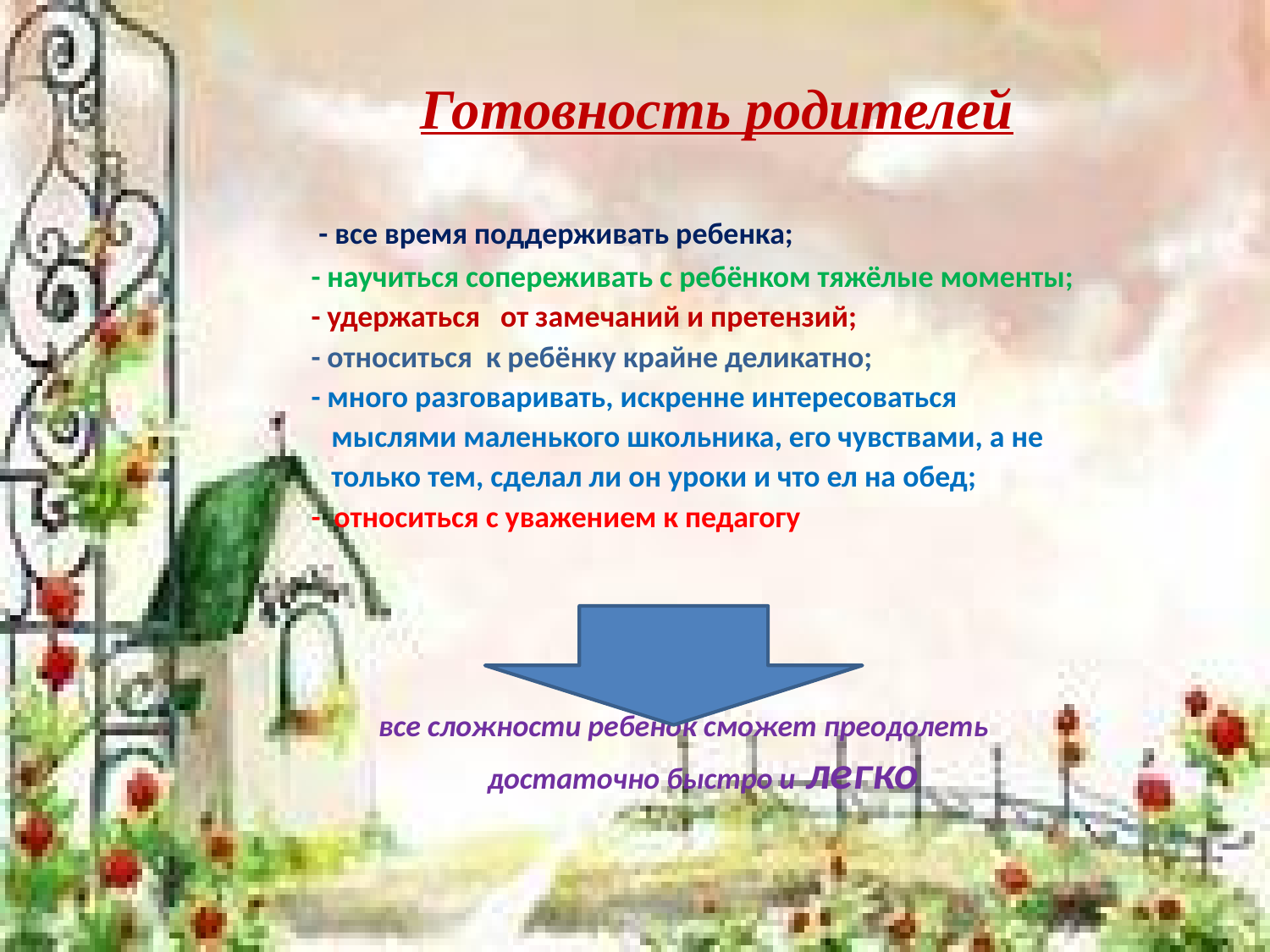

# Готовность родителей
  - все время поддерживать ребенка;
  - научиться сопереживать с ребёнком тяжёлые моменты;
  - удержаться   от замечаний и претензий;
  - относиться  к ребёнку крайне деликатно;
  - много разговаривать, искренне интересоваться  мыслями маленького школьника, его чувствами, а не только тем, сделал ли он уроки и что ел на обед;
  -  относиться с уважением к педагогу

 все сложности ребенок сможет преодолеть   достаточно быстро и легко